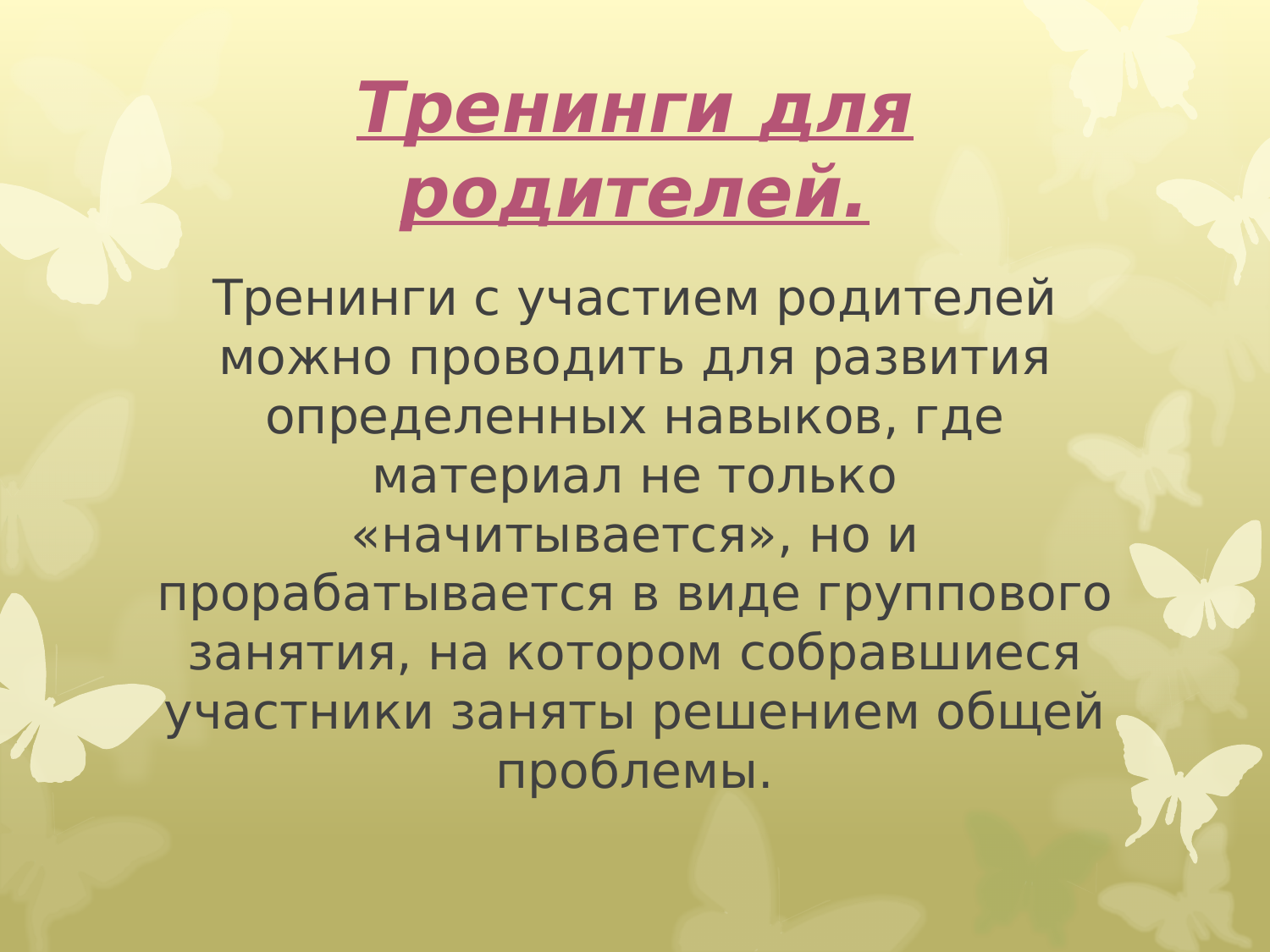

# Тренинги для родителей.
Тренинги с участием родителей можно проводить для развития определенных навыков, где материал не только «начитывается», но и прорабатывается в виде группового занятия, на котором собравшиеся участники заняты решением общей проблемы.